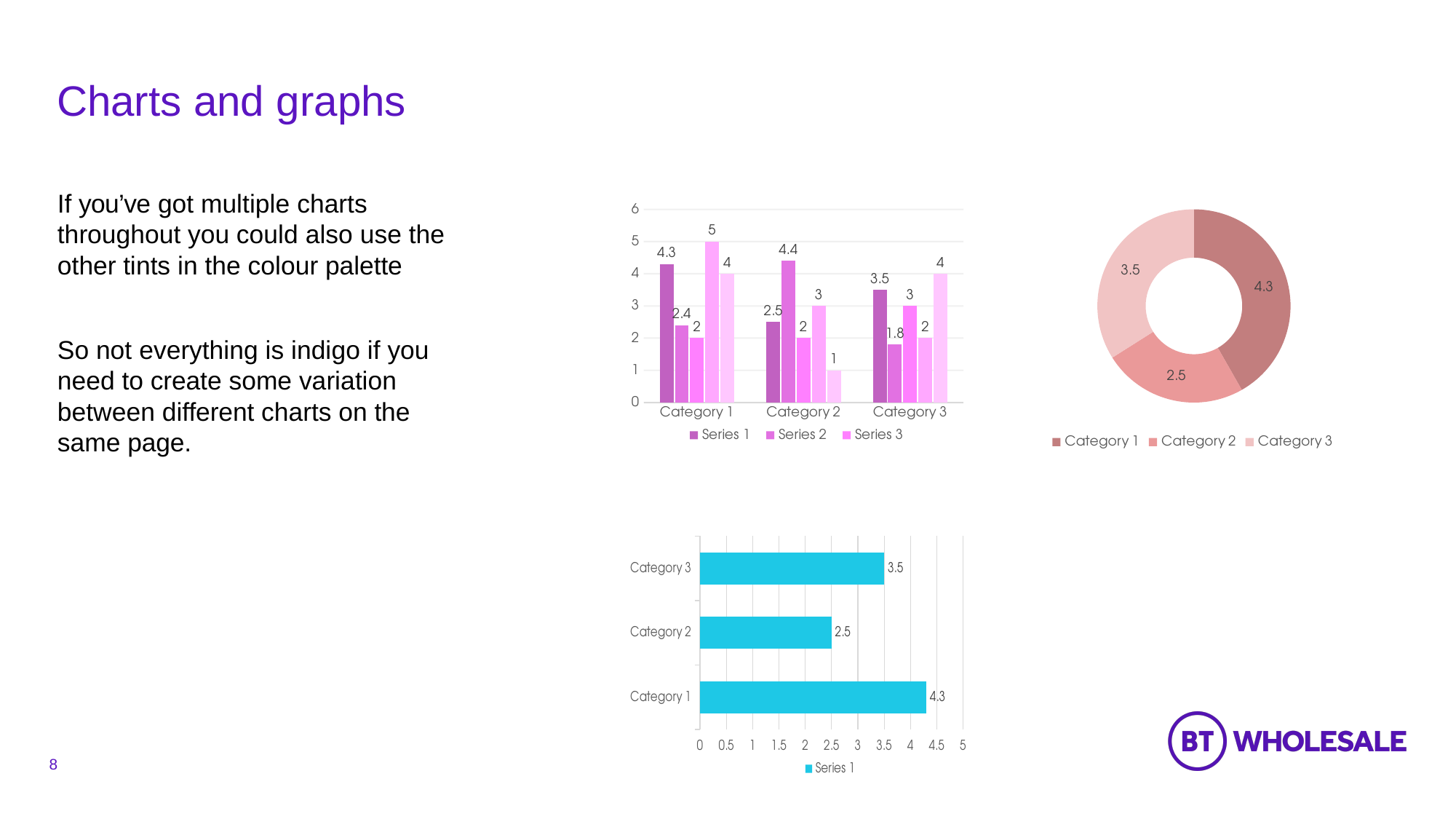

# Charts and graphs

### Chart

| Category | Series 1 | Series 2 | Series 3 | Series 4 | Series 5 |
|---|---|---|---|---|---|
| Category 1 | 4.3 | 2.4 | 2.0 | 5.0 | 4.0 |
| Category 2 | 2.5 | 4.4 | 2.0 | 3.0 | 1.0 |
| Category 3 | 3.5 | 1.8 | 3.0 | 2.0 | 4.0 |

### Chart

| Category | Series 1 |
|---|---|
| Category 1 | 4.3 |
| Category 2 | 2.5 |
| Category 3 | 3.5 |
If you’ve got multiple charts throughout you could also use the other tints in the colour palette

So not everything is indigo if you need to create some variation between different charts on the same page.

### Chart

| Category | Series 1 |
|---|---|
| Category 1 | 4.3 |
| Category 2 | 2.5 |
| Category 3 | 3.5 |